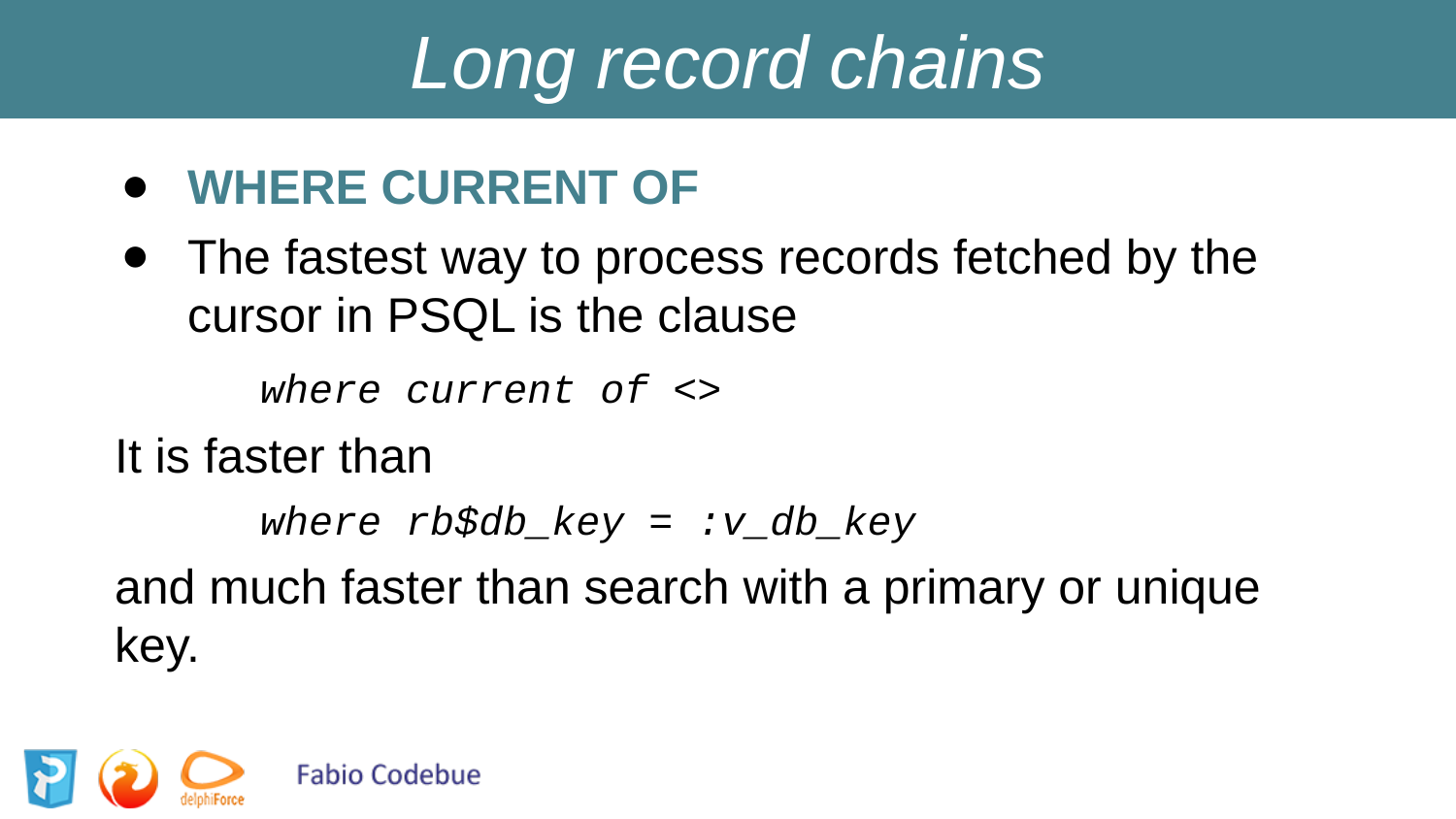

Long record chains
WHERE CURRENT OF
The fastest way to process records fetched by the cursor in PSQL is the clause
	where current of <>
It is faster than
	where rb$db_key = :v_db_key
and much faster than search with a primary or unique key.